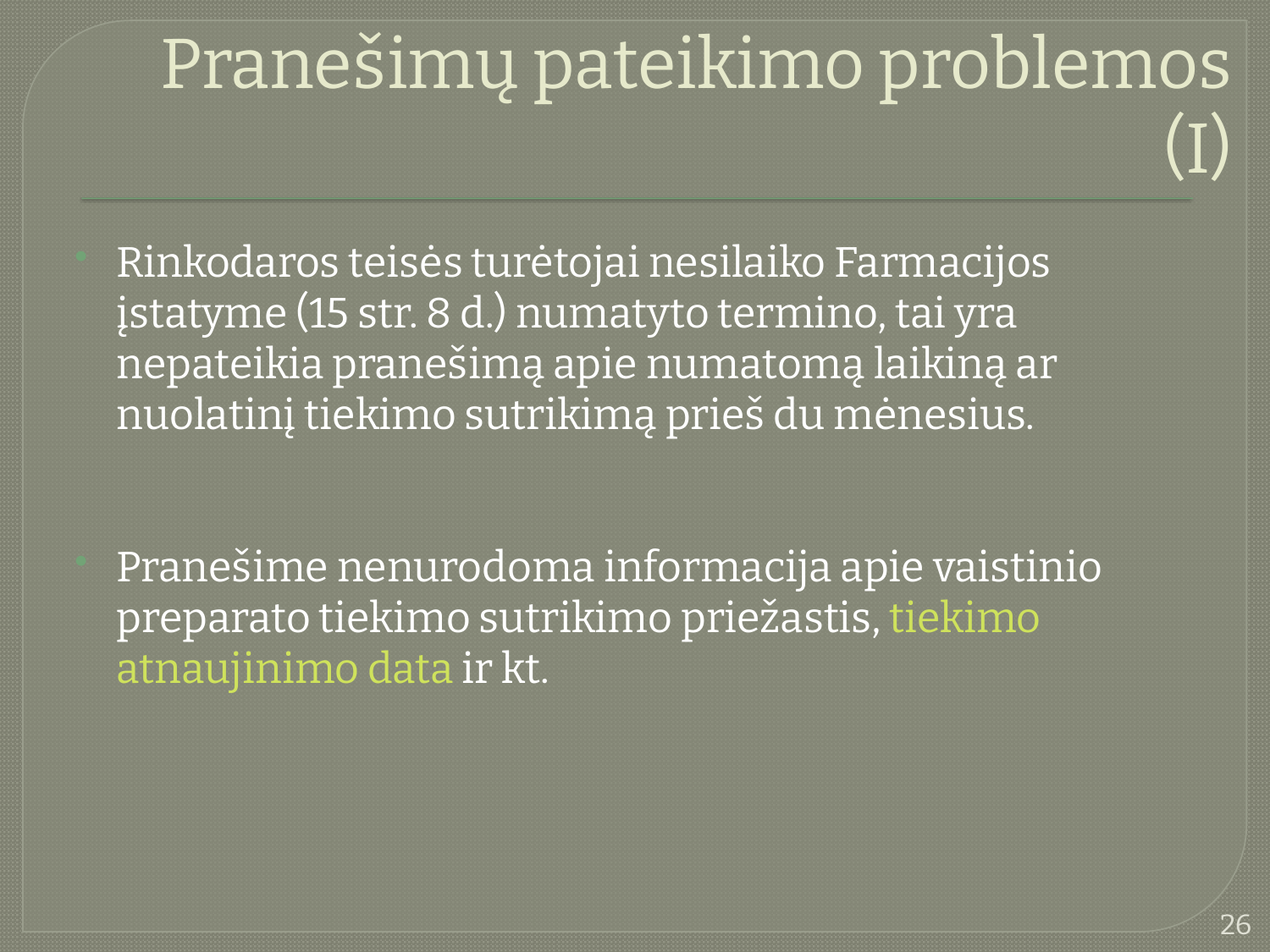

# Pranešimų pateikimo problemos (I)
Rinkodaros teisės turėtojai nesilaiko Farmacijos įstatyme (15 str. 8 d.) numatyto termino, tai yra nepateikia pranešimą apie numatomą laikiną ar nuolatinį tiekimo sutrikimą prieš du mėnesius.

Pranešime nenurodoma informacija apie vaistinio preparato tiekimo sutrikimo priežastis, tiekimo atnaujinimo data ir kt.

26